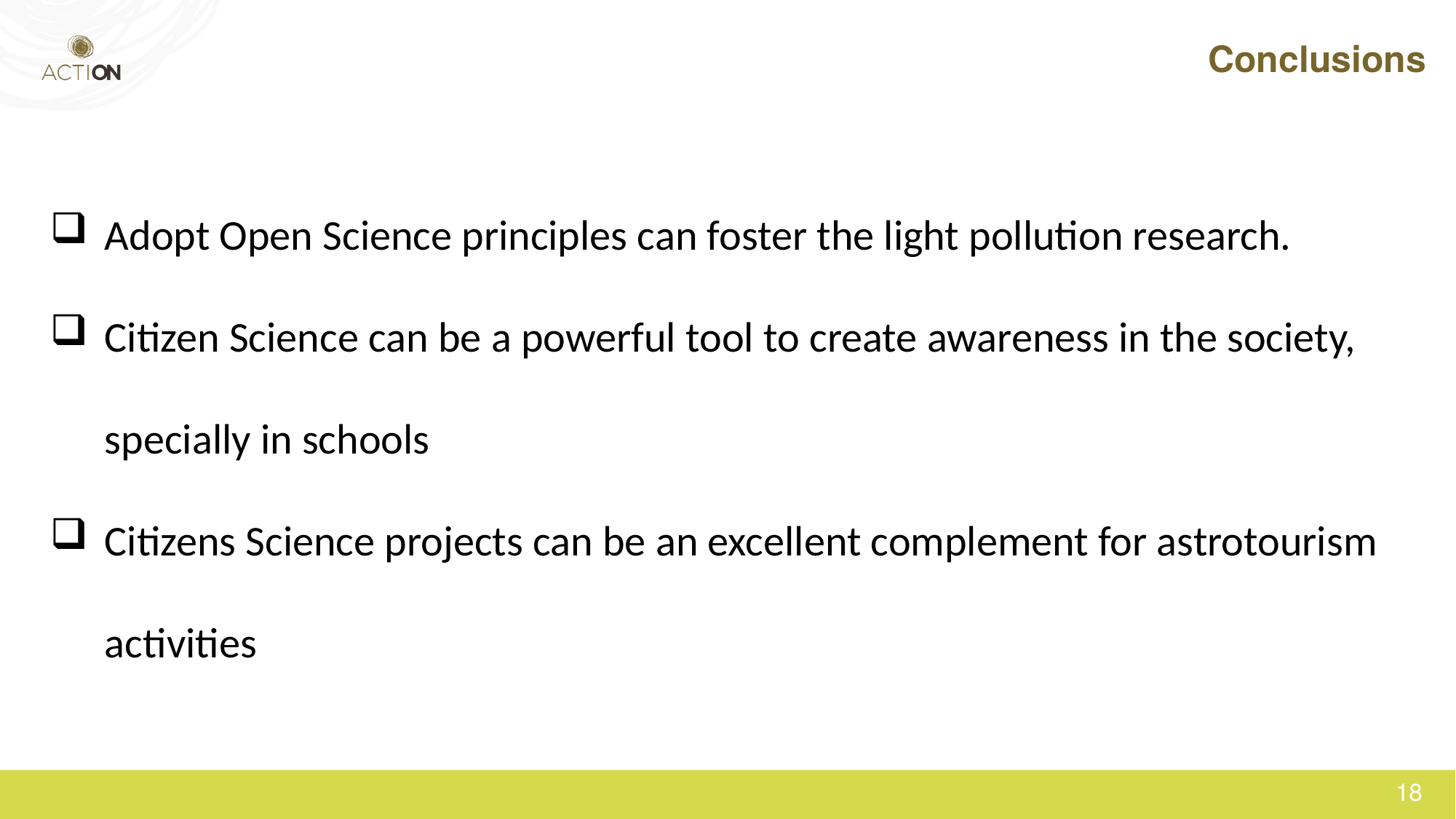

Conclusions
Adopt Open Science principles can foster the light pollution research.
Citizen Science can be a powerful tool to create awareness in the society, specially in schools
Citizens Science projects can be an excellent complement for astrotourism activities
18